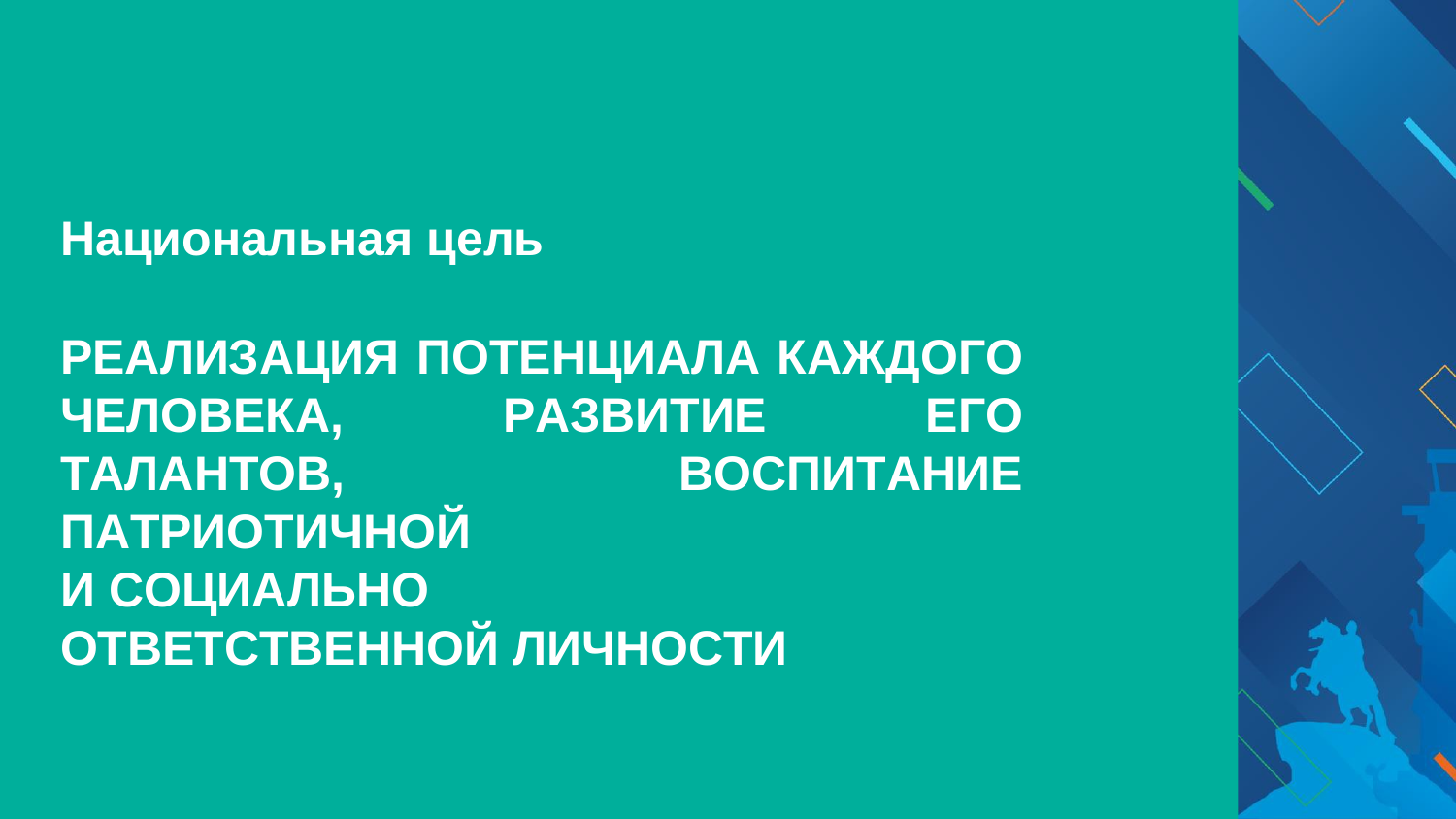

Национальная цель

РЕАЛИЗАЦИЯ ПОТЕНЦИАЛА КАЖДОГО ЧЕЛОВЕКА, РАЗВИТИЕ ЕГО ТАЛАНТОВ, ВОСПИТАНИЕ ПАТРИОТИЧНОЙ
И СОЦИАЛЬНО ОТВЕТСТВЕННОЙ ЛИЧНОСТИ